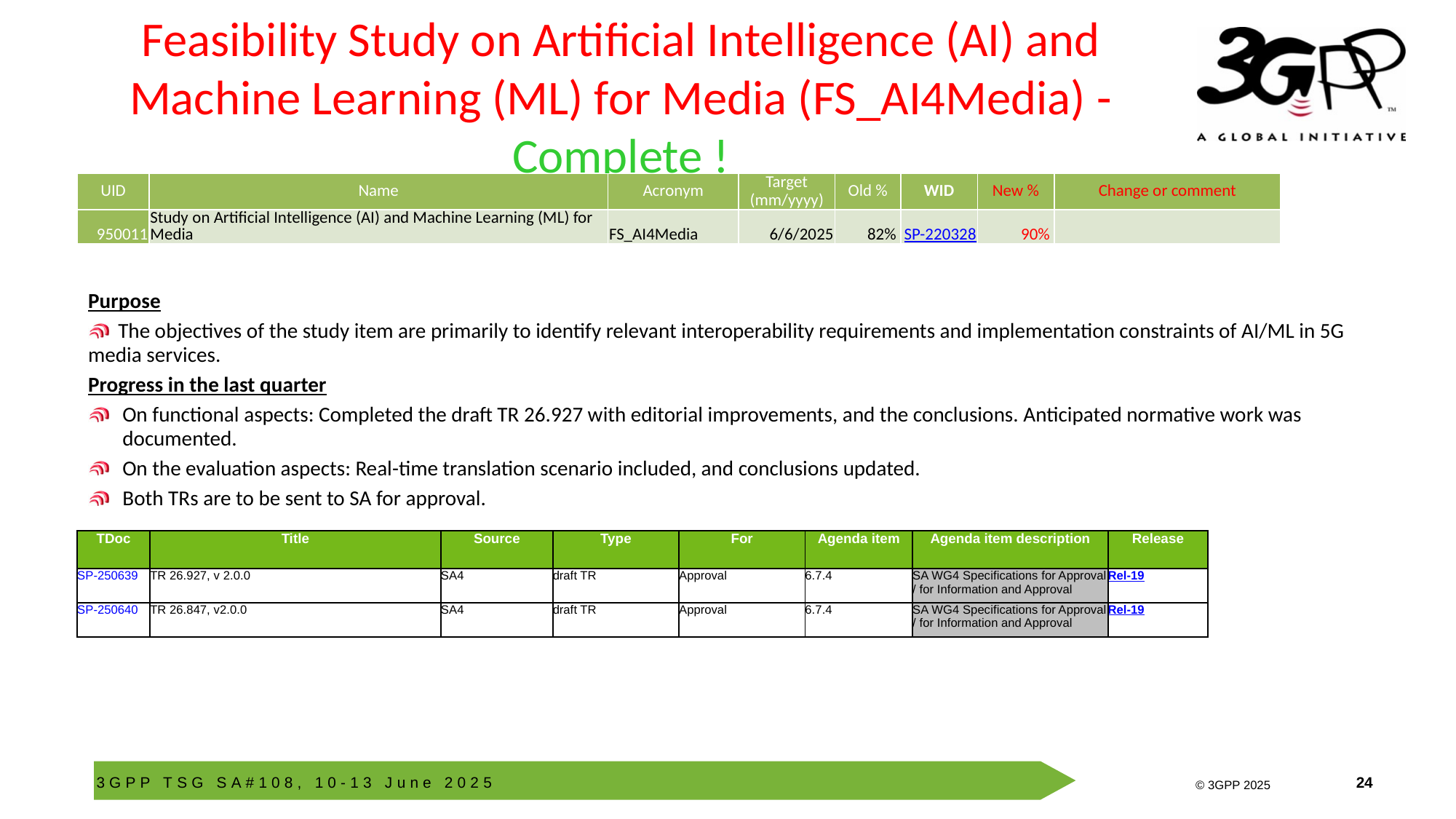

# Feasibility Study on Artificial Intelligence (AI) and Machine Learning (ML) for Media (FS_AI4Media) - Complete !
| UID | Name | Acronym | Target (mm/yyyy) | Old % | WID | New % | Change or comment |
| --- | --- | --- | --- | --- | --- | --- | --- |
| 950011 | Study on Artificial Intelligence (AI) and Machine Learning (ML) for Media | FS\_AI4Media | 6/6/2025 | 82% | SP-220328 | 90% |  |
Purpose
  The objectives of the study item are primarily to identify relevant interoperability requirements and implementation constraints of AI/ML in 5G media services.
Progress in the last quarter
On functional aspects: Completed the draft TR 26.927 with editorial improvements, and the conclusions. Anticipated normative work was documented.
On the evaluation aspects: Real-time translation scenario included, and conclusions updated.
Both TRs are to be sent to SA for approval.

| TDoc | Title | Source | Type | For | Agenda item | Agenda item description | Release |
| --- | --- | --- | --- | --- | --- | --- | --- |
| SP-250639 | TR 26.927, v 2.0.0 | SA4 | draft TR | Approval | 6.7.4 | SA WG4 Specifications for Approval / for Information and Approval | Rel-19 |
| SP-250640 | TR 26.847, v2.0.0 | SA4 | draft TR | Approval | 6.7.4 | SA WG4 Specifications for Approval / for Information and Approval | Rel-19 |